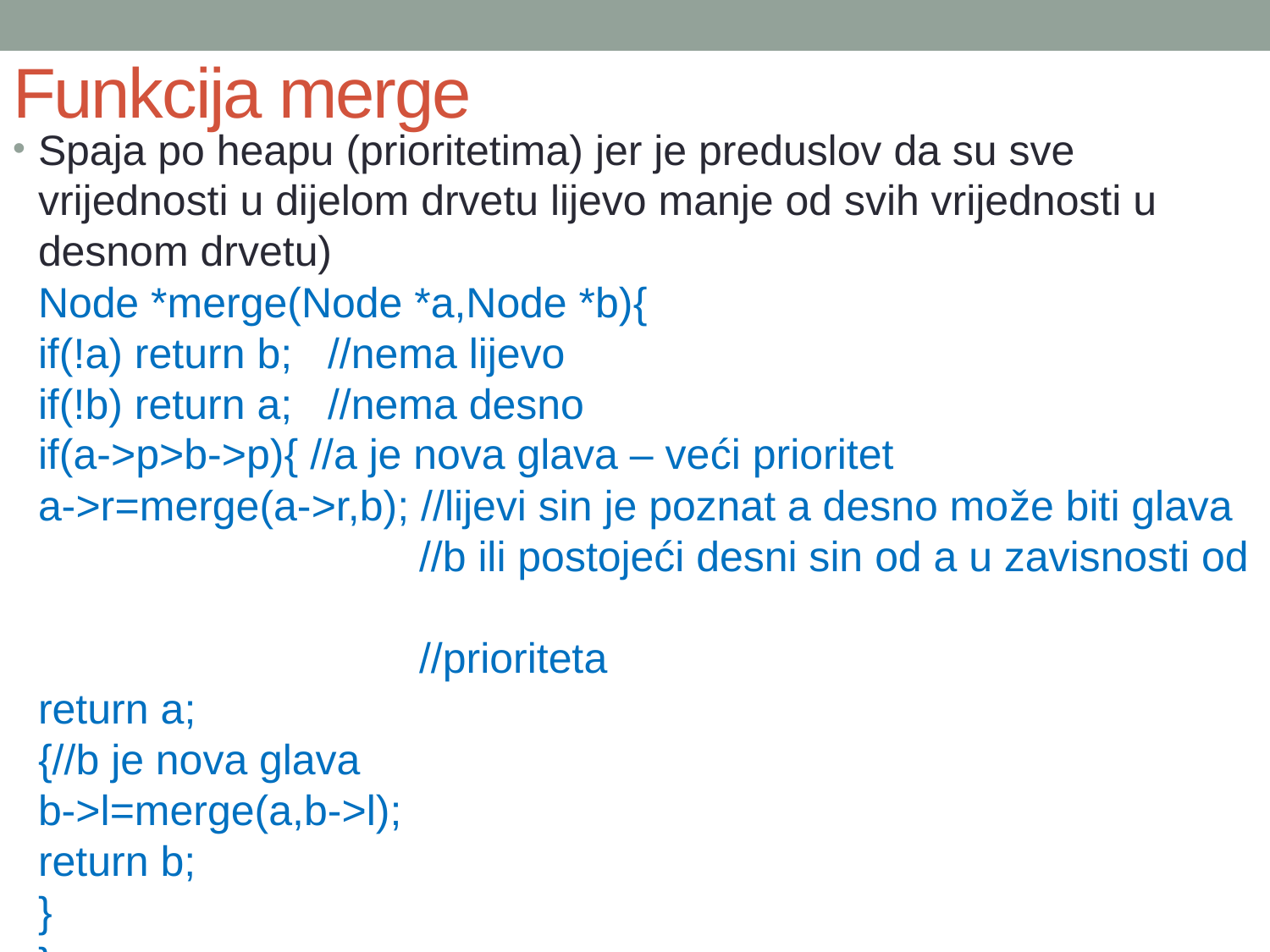

# Funkcija merge
Spaja po heapu (prioritetima) jer je preduslov da su sve vrijednosti u dijelom drvetu lijevo manje od svih vrijednosti u desnom drvetu)
Node *merge(Node *a,Node *b){
if(!a) return b;   //nema lijevo
if(!b) return a;   //nema desno
if(a->p>b->p){ //a je nova glava – veći prioritet
a->r=merge(a->r,b); //lijevi sin je poznat a desno može biti glava
			//b ili postojeći desni sin od a u zavisnosti od
			//prioriteta
return a;
{//b je nova glava
b->l=merge(a,b->l);
return b;
}
}